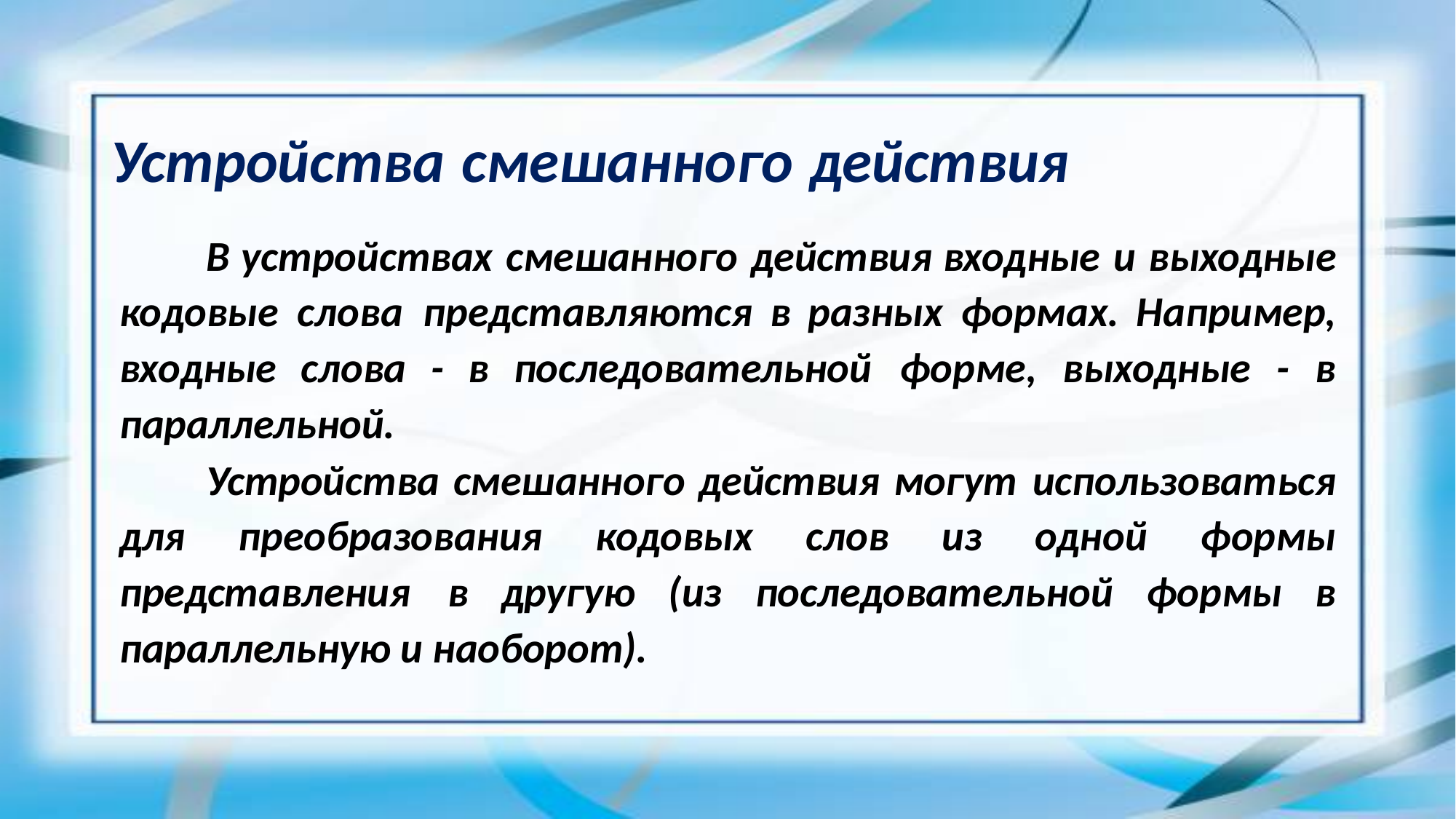

# Устройства смешанного действия
В устройствах смешанного действия входные и выходные кодовые слова представляются в разных формах. Например, входные слова - в последовательной форме, выходные - в параллельной.
Устройства смешанного действия могут использоваться для преобразования кодовых слов из одной формы представления в другую (из последовательной формы в параллельную и наоборот).